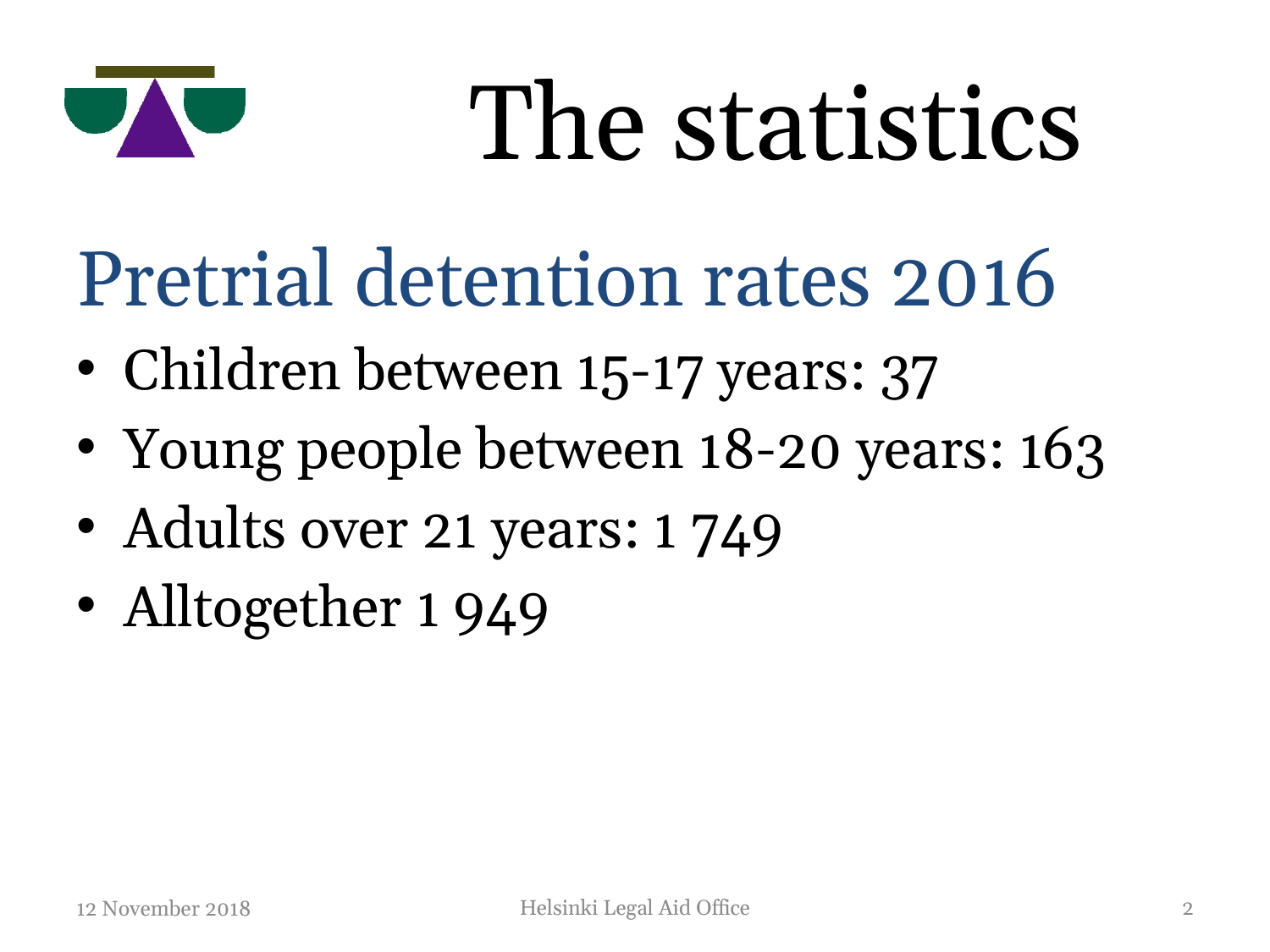

# The statistics
Pretrial detention rates 2016
Children between 15-17 years: 37
Young people between 18-20 years: 163
Adults over 21 years: 1 749
Alltogether 1 949

12 November 2018
Helsinki Legal Aid Office
2